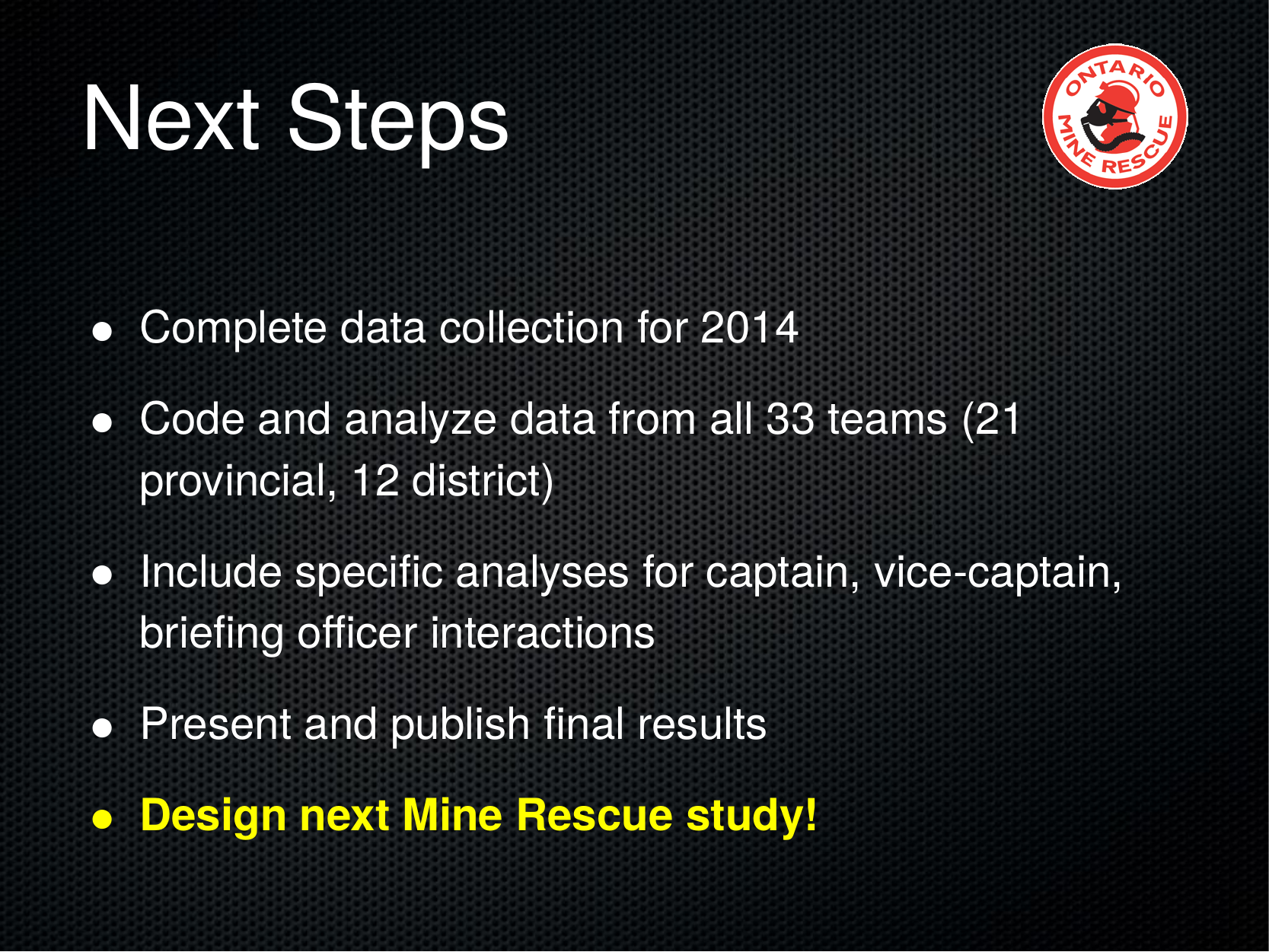

# Next Steps

Complete data collection for 2014
Code and analyze data from all 33 teams (21 provincial, 12 district)
Include specific analyses for captain, vice-captain, briefing officer interactions
Present and publish final results
Design next Mine Rescue study!